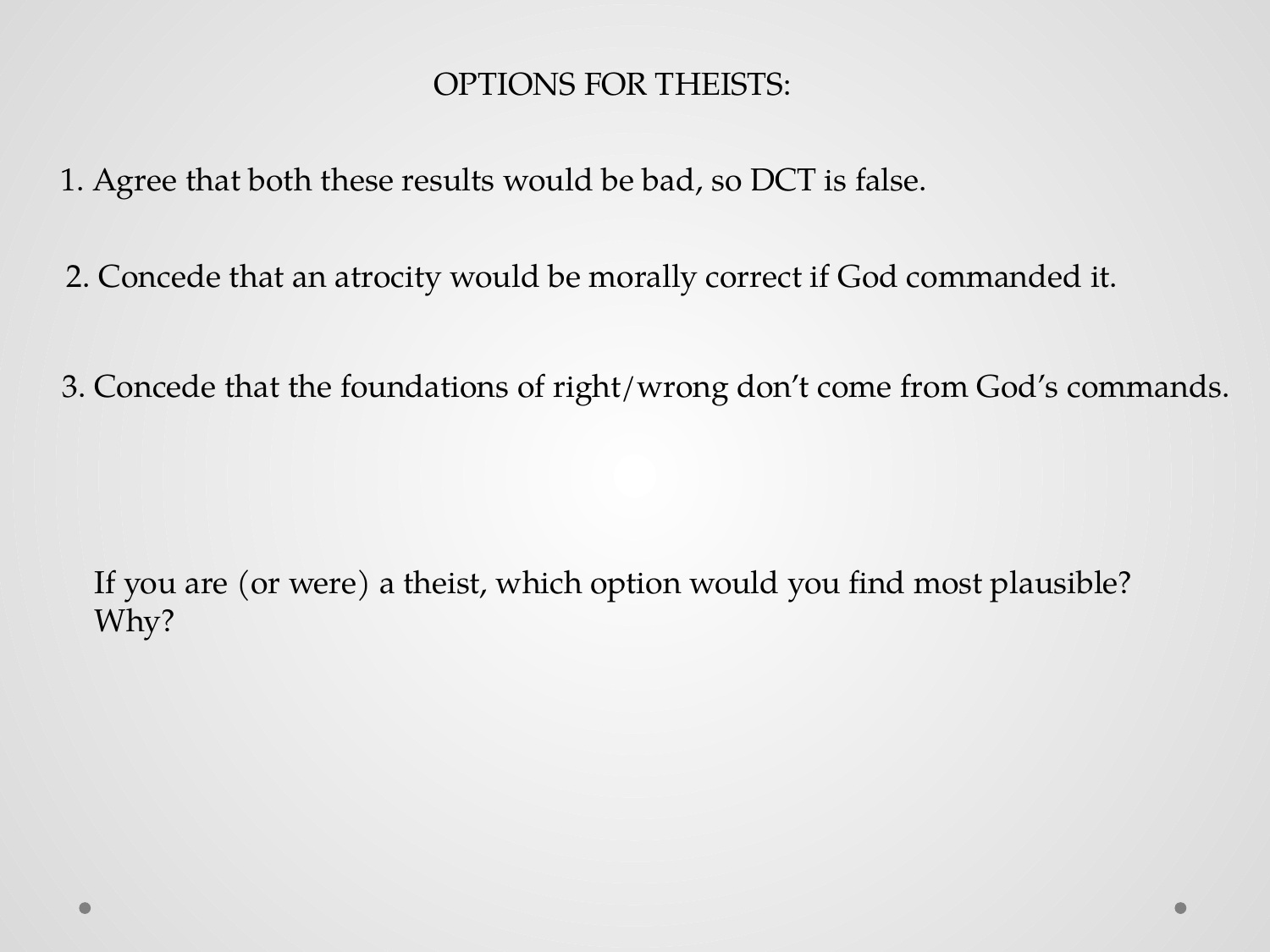

OPTIONS FOR THEISTS:
1. Agree that both these results would be bad, so DCT is false.
2. Concede that an atrocity would be morally correct if God commanded it.
3. Concede that the foundations of right/wrong don’t come from God’s commands.
If you are (or were) a theist, which option would you find most plausible?
Why?